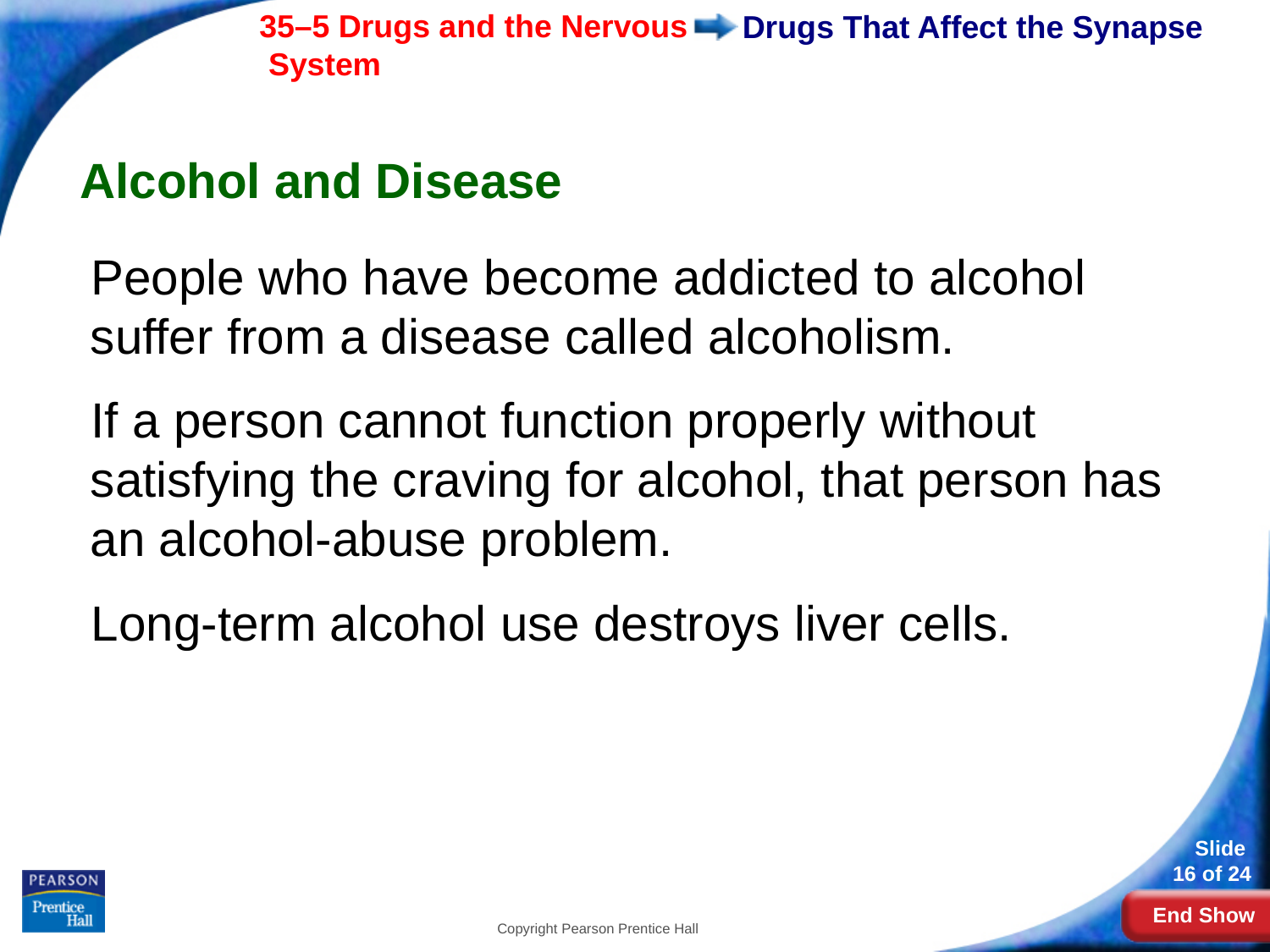

# Drugs That Affect the Synapse
 Alcohol and Disease
People who have become addicted to alcohol suffer from a disease called alcoholism.
If a person cannot function properly without satisfying the craving for alcohol, that person has an alcohol-abuse problem.
Long-term alcohol use destroys liver cells.
Copyright Pearson Prentice Hall